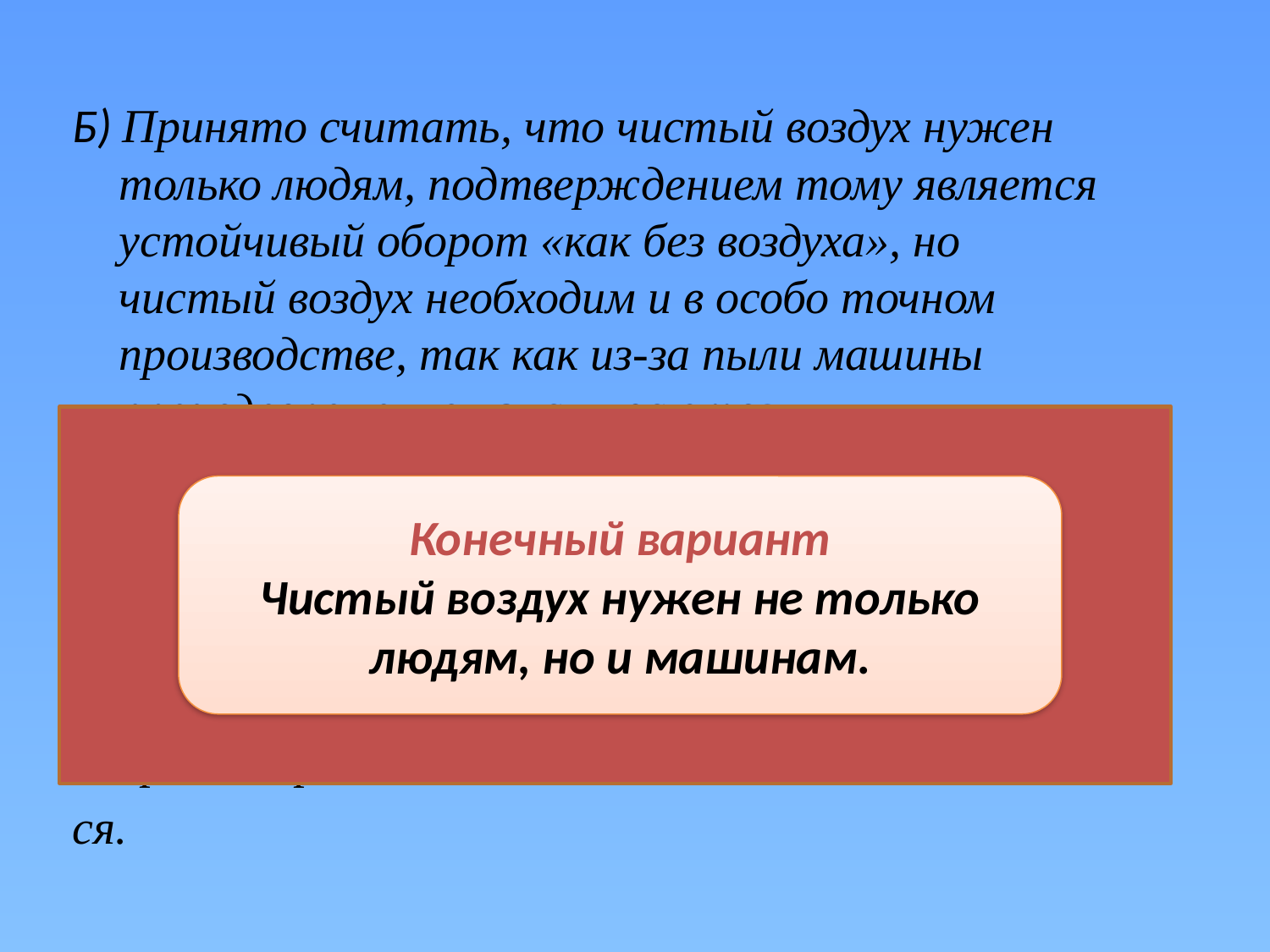

Б) Принято считать, что чистый воздух нужен только людям, подтверждением тому является устойчивый оборот «как без воздуха», но чистый воздух необходим и в особо точном производстве, так как из-за пыли машины преждевременно изнашиваются.
Б) Принято считать, что чистый воздух нужен только людям, подтверждением тому является устойчивый оборот «как без воздуха», но чистый воздух необходим и в особо точном производстве, так как из-за пыли машины преждевременно изнашиваются.
ся.
Проверь себя
Конечный вариант
Чистый воздух нужен не только людям, но и машинам.